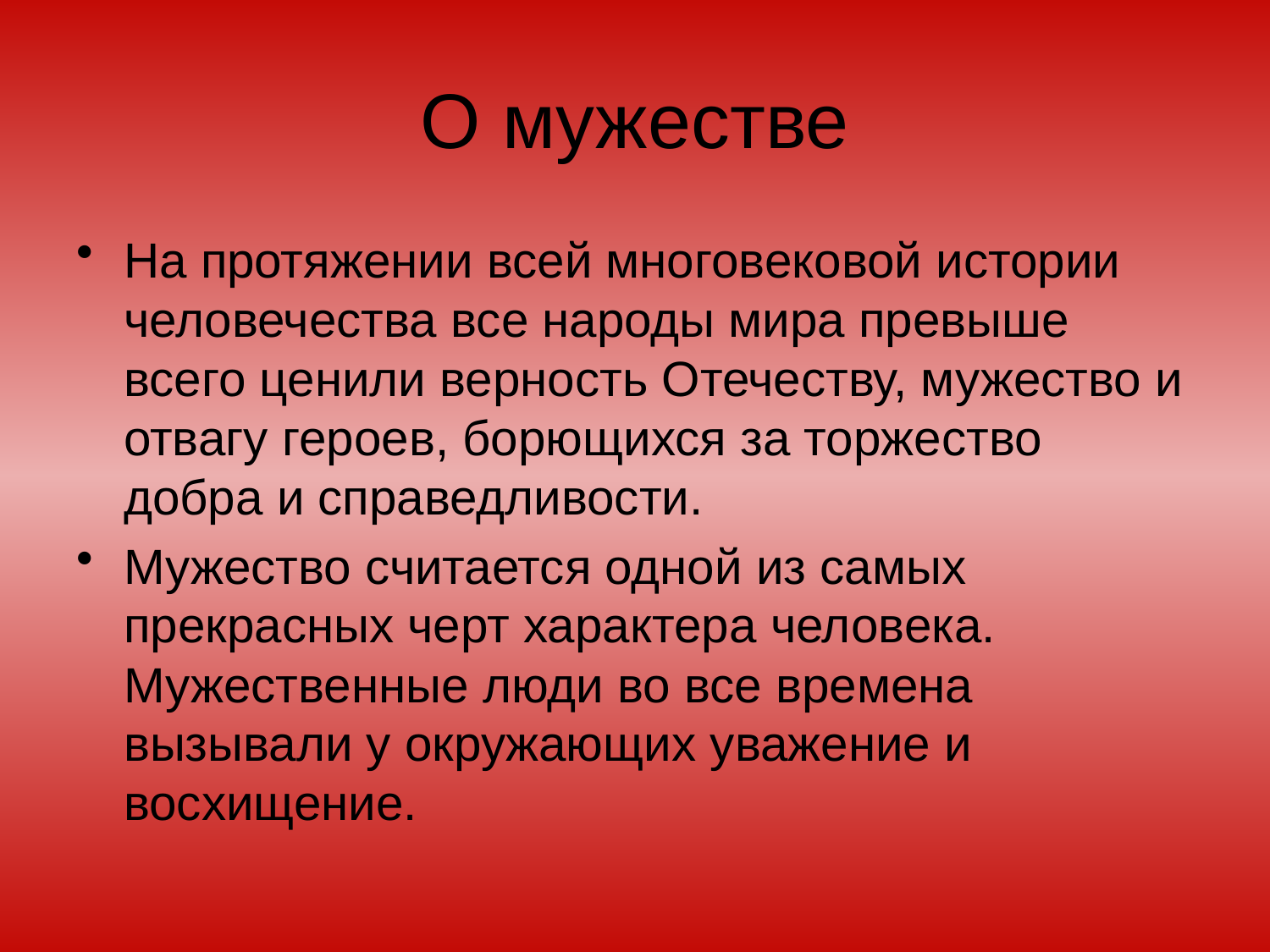

# О мужестве
На протяжении всей многовековой истории человечества все народы мира превыше всего ценили верность Отечеству, мужество и отвагу героев, борющихся за торжество добра и справедливости.
Мужество считается одной из самых прекрасных черт характера человека. Мужественные люди во все времена вызывали у окружающих уважение и восхищение.